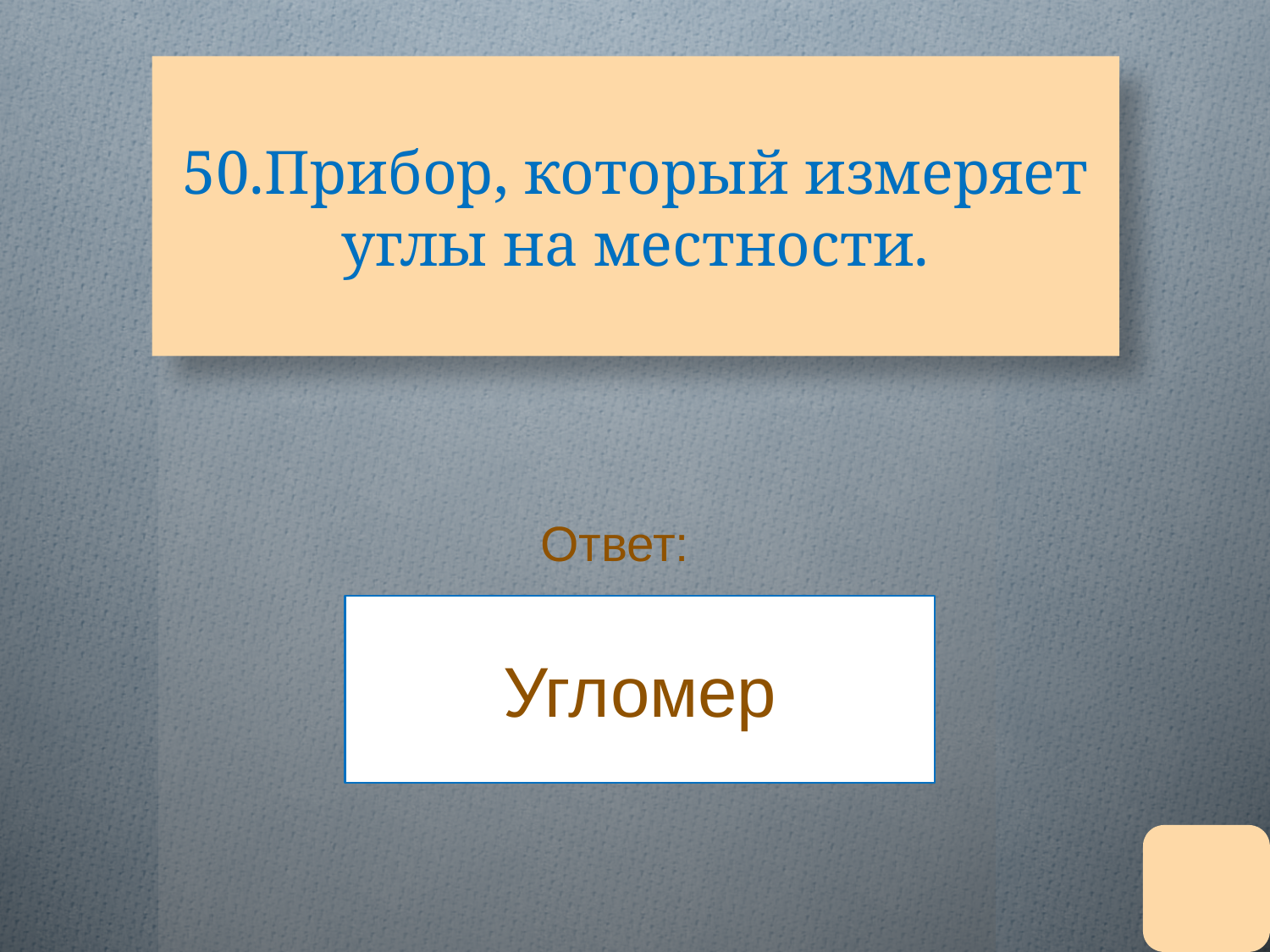

# 50.Прибор, который измеряет углы на местности.
Ответ:
Угломер